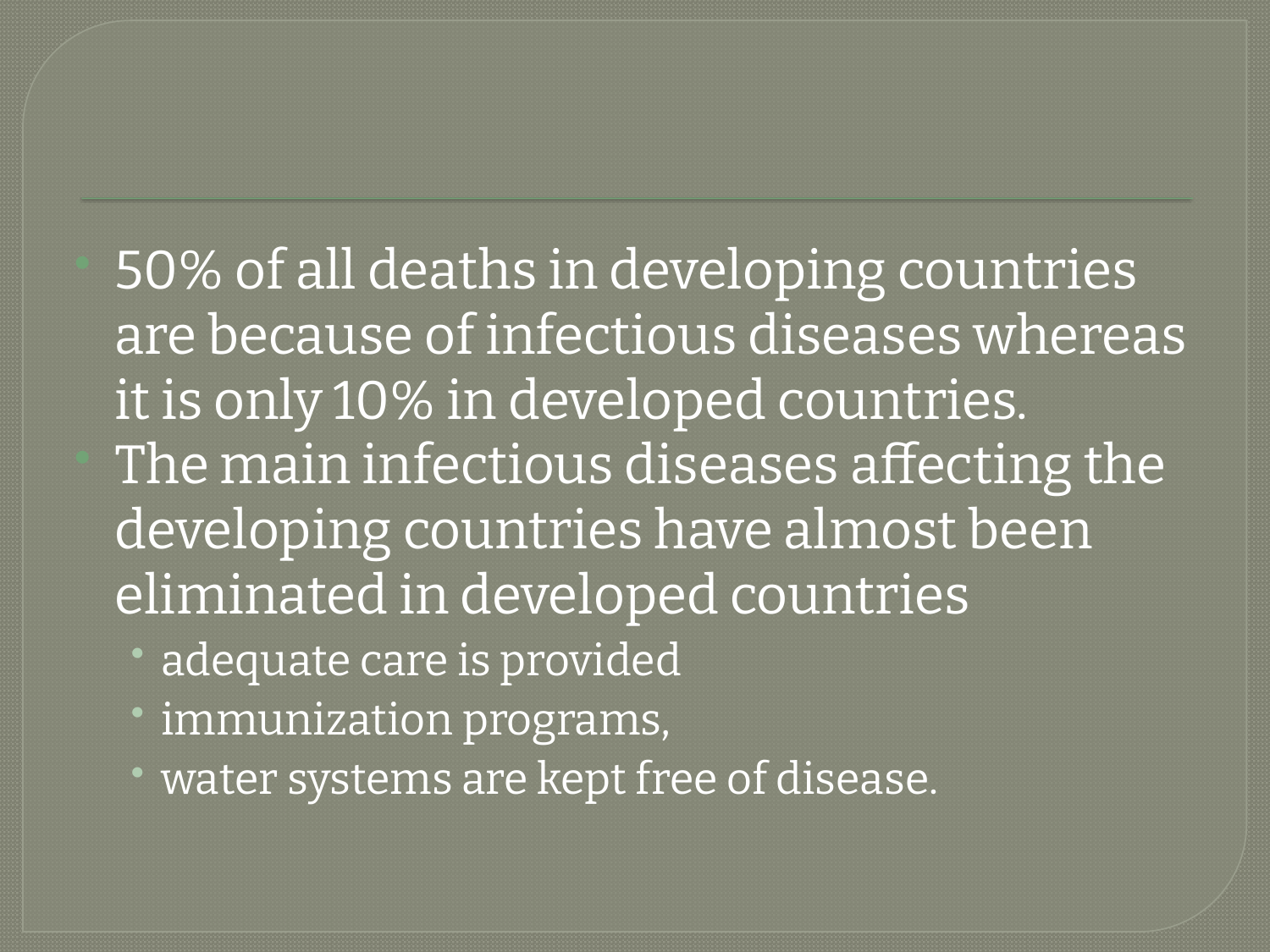

#
50% of all deaths in developing countries are because of infectious diseases whereas it is only 10% in developed countries.
The main infectious diseases affecting the developing countries have almost been eliminated in developed countries
adequate care is provided
immunization programs,
water systems are kept free of disease.